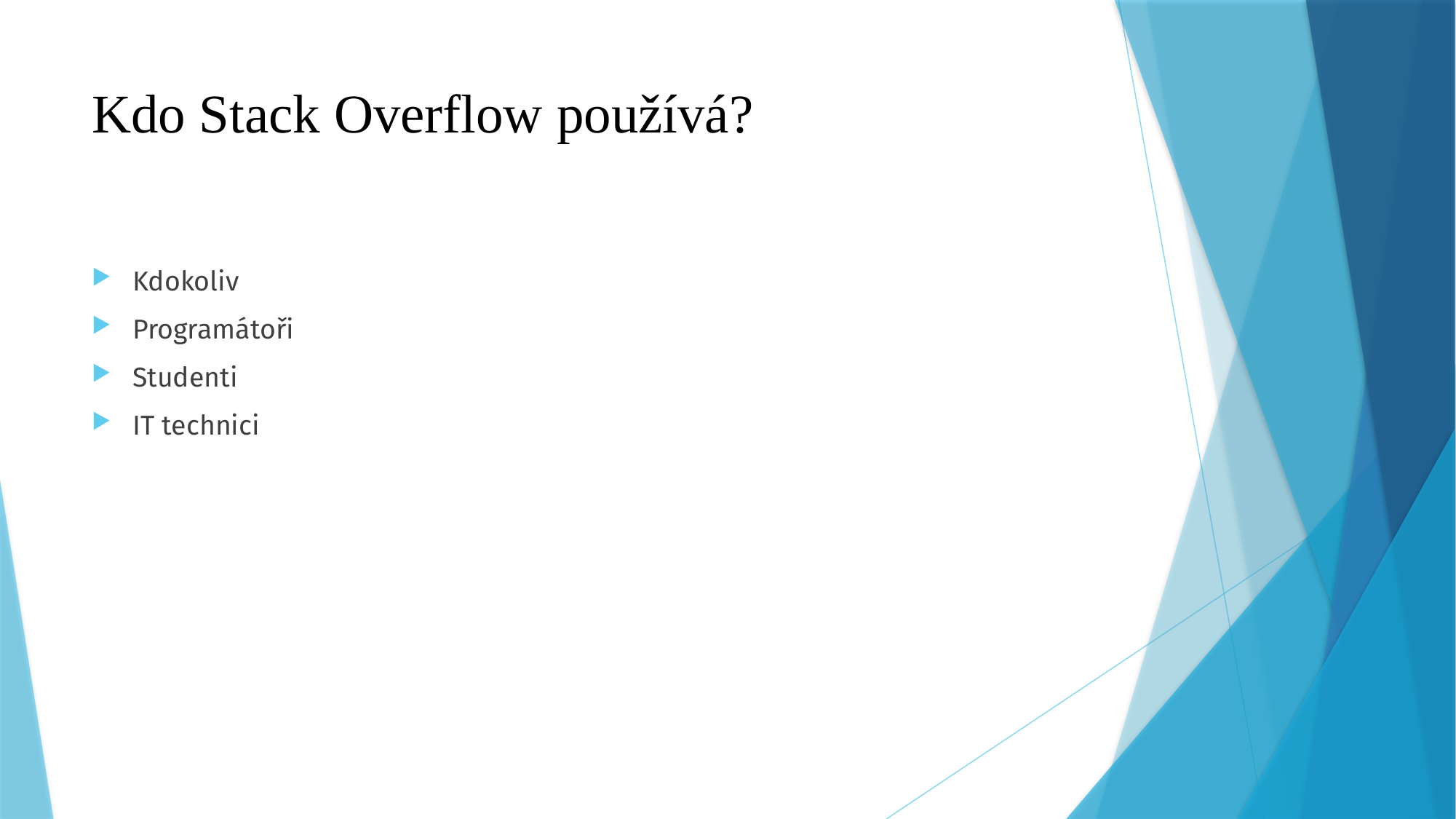

# Kdo Stack Overflow používá?
Kdokoliv
Programátoři
Studenti
IT technici